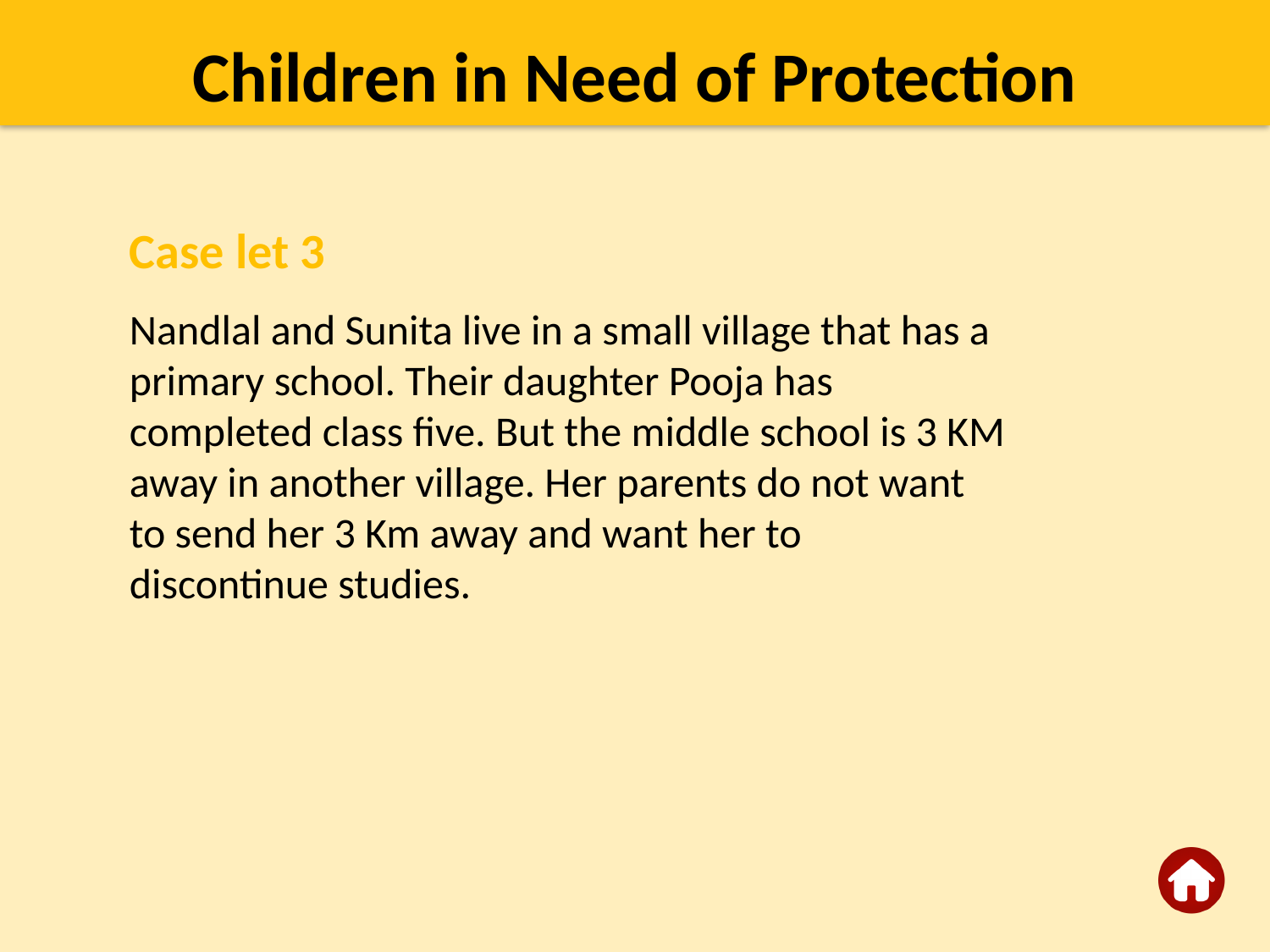

Children in Need of Protection
Case let 3
Nandlal and Sunita live in a small village that has a primary school. Their daughter Pooja has completed class five. But the middle school is 3 KM away in another village. Her parents do not want to send her 3 Km away and want her to discontinue studies.